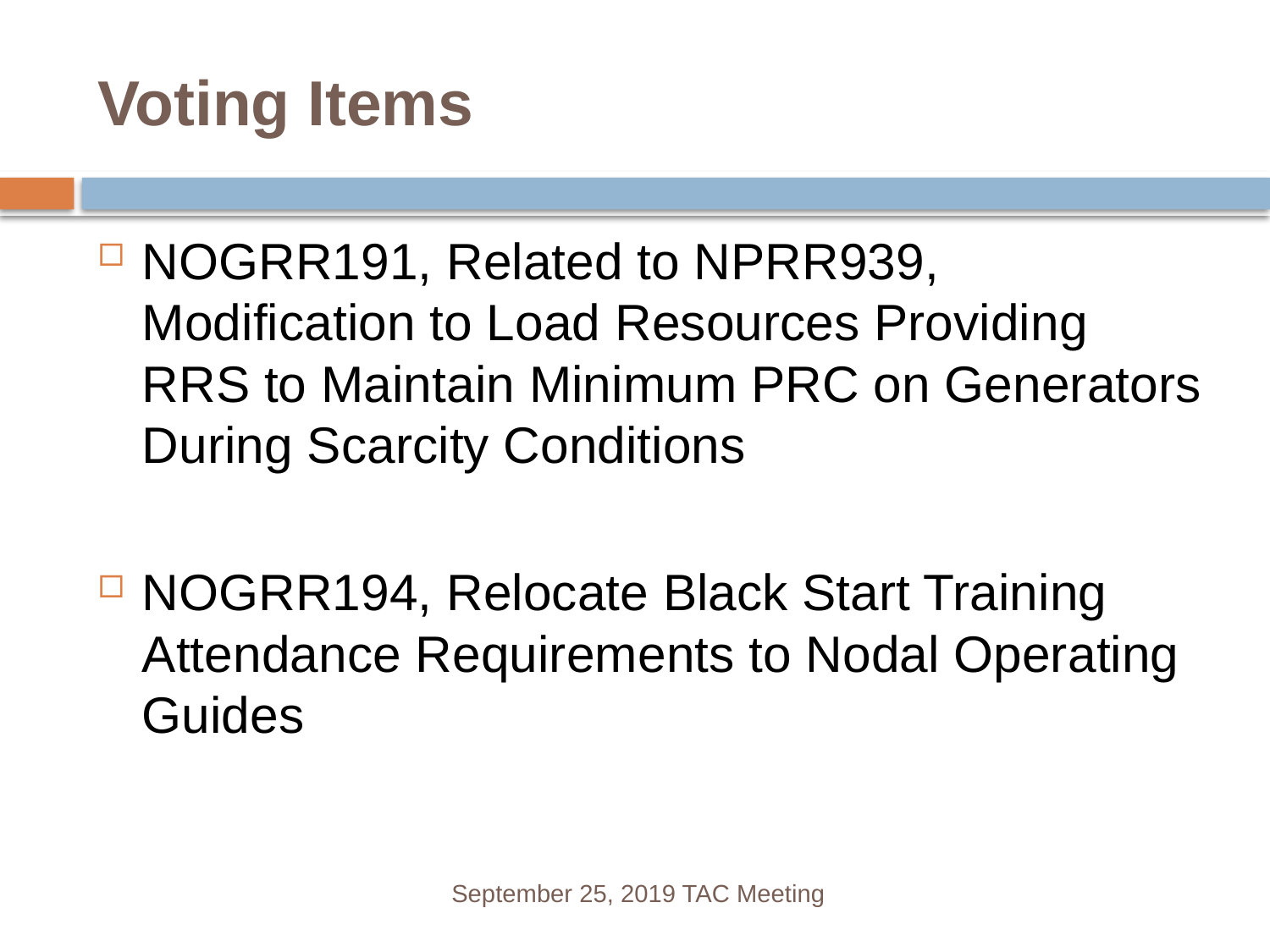

# Voting Items
NOGRR191, Related to NPRR939, Modification to Load Resources Providing RRS to Maintain Minimum PRC on Generators During Scarcity Conditions

NOGRR194, Relocate Black Start Training Attendance Requirements to Nodal Operating Guides
September 25, 2019 TAC Meeting